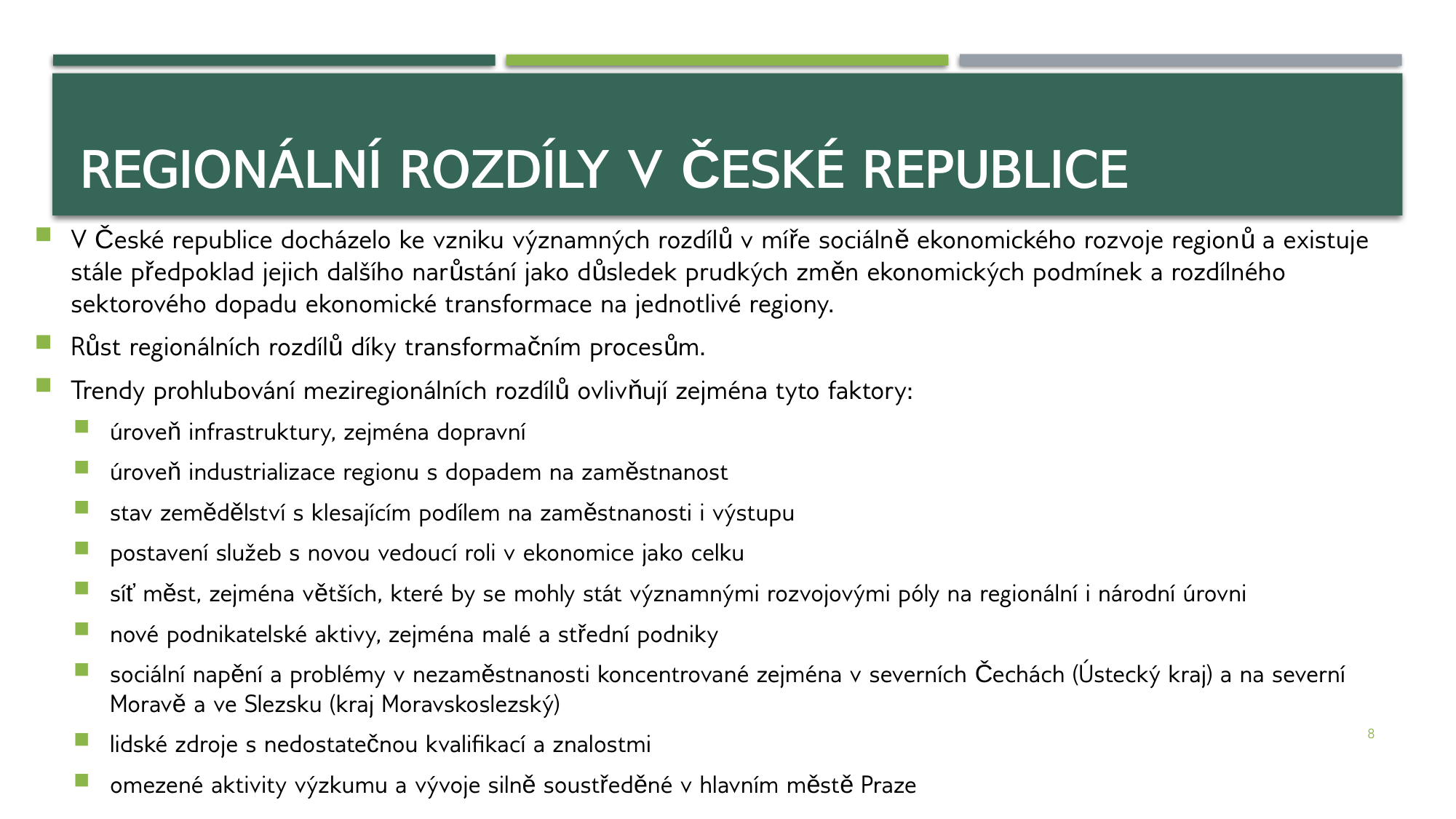

# Regionální rozdíly v české republice
V České republice docházelo ke vzniku významných rozdílů v míře sociálně ekonomického rozvoje regionů a existuje stále předpoklad jejich dalšího narůstání jako důsledek prudkých změn ekonomických podmínek a rozdílného sektorového dopadu ekonomické transformace na jednotlivé regiony.
Růst regionálních rozdílů díky transformačním procesům.
Trendy prohlubování meziregionálních rozdílů ovlivňují zejména tyto faktory:
úroveň infrastruktury, zejména dopravní
úroveň industrializace regionu s dopadem na zaměstnanost
stav zemědělství s klesajícím podílem na zaměstnanosti i výstupu
postavení služeb s novou vedoucí roli v ekonomice jako celku
síť měst, zejména větších, které by se mohly stát významnými rozvojovými póly na regionální i národní úrovni
nové podnikatelské aktivy, zejména malé a střední podniky
sociální napění a problémy v nezaměstnanosti koncentrované zejména v severních Čechách (Ústecký kraj) a na severní Moravě a ve Slezsku (kraj Moravskoslezský)
lidské zdroje s nedostatečnou kvalifikací a znalostmi
omezené aktivity výzkumu a vývoje silně soustředěné v hlavním městě Praze
8